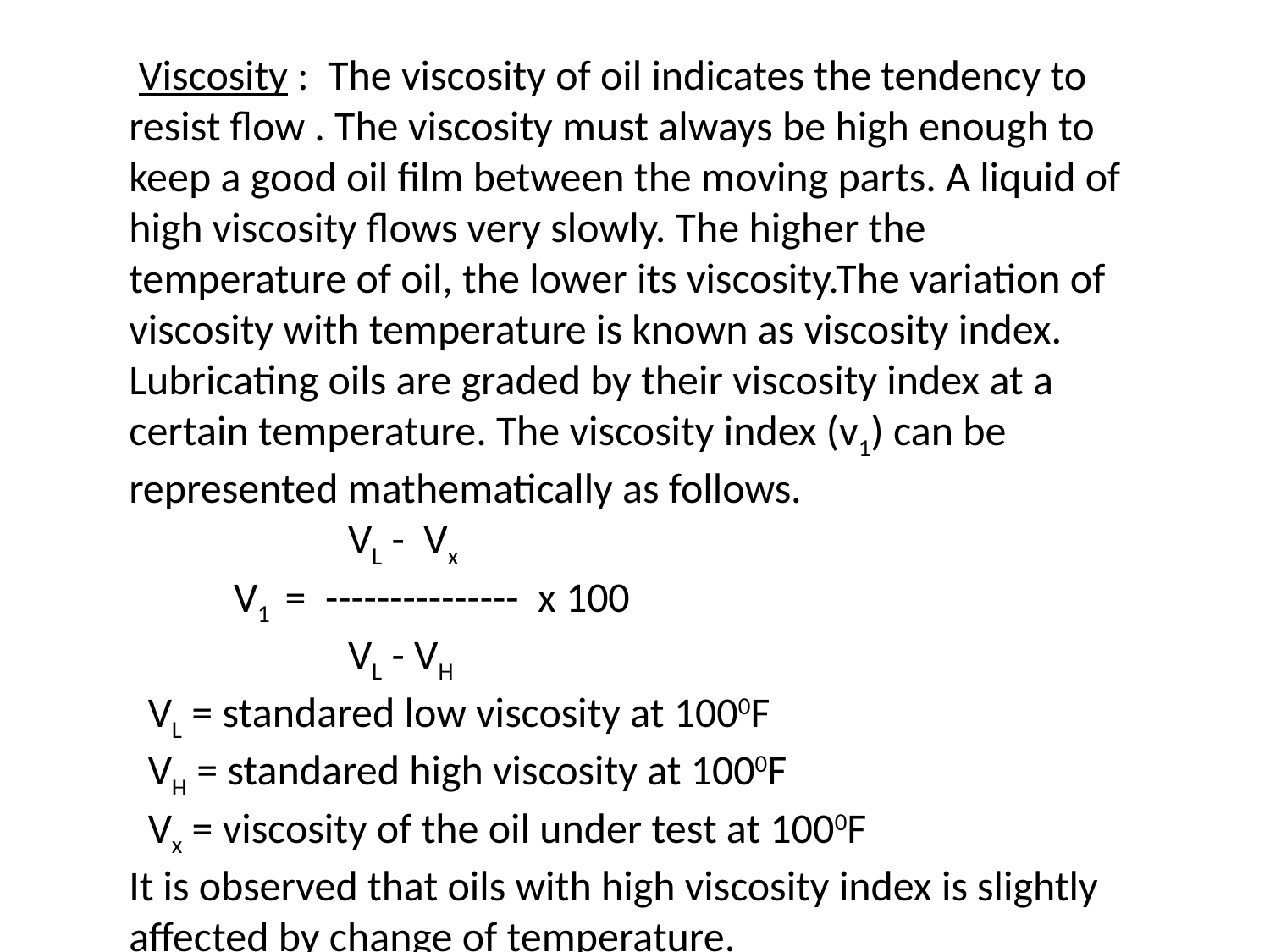

Viscosity :  The viscosity of oil indicates the tendency to resist flow . The viscosity must always be high enough to keep a good oil film between the moving parts. A liquid of high viscosity flows very slowly. The higher the temperature of oil, the lower its viscosity.The variation of viscosity with temperature is known as viscosity index. Lubricating oils are graded by their viscosity index at a certain temperature. The viscosity index (v1) can be represented mathematically as follows.
                       VL -  Vx
           V1  =  ---------------  x 100
                       VL - VH
  VL = standared low viscosity at 1000F
  VH = standared high viscosity at 1000F
  Vx = viscosity of the oil under test at 1000F
It is observed that oils with high viscosity index is slightly affected by change of temperature.